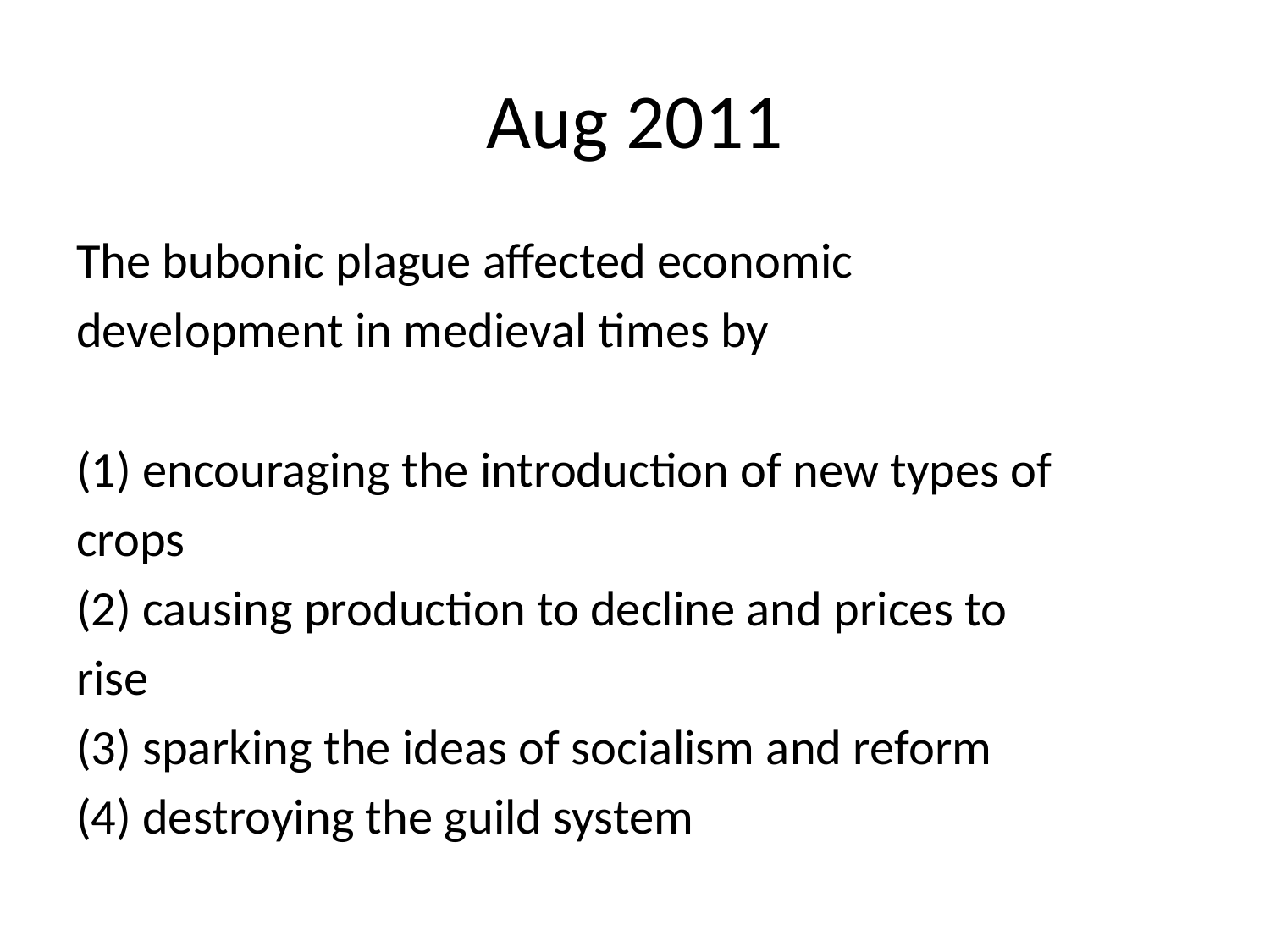

# Aug 2011
The bubonic plague affected economic
development in medieval times by

(1) encouraging the introduction of new types of
crops
(2) causing production to decline and prices to
rise
(3) sparking the ideas of socialism and reform
(4) destroying the guild system